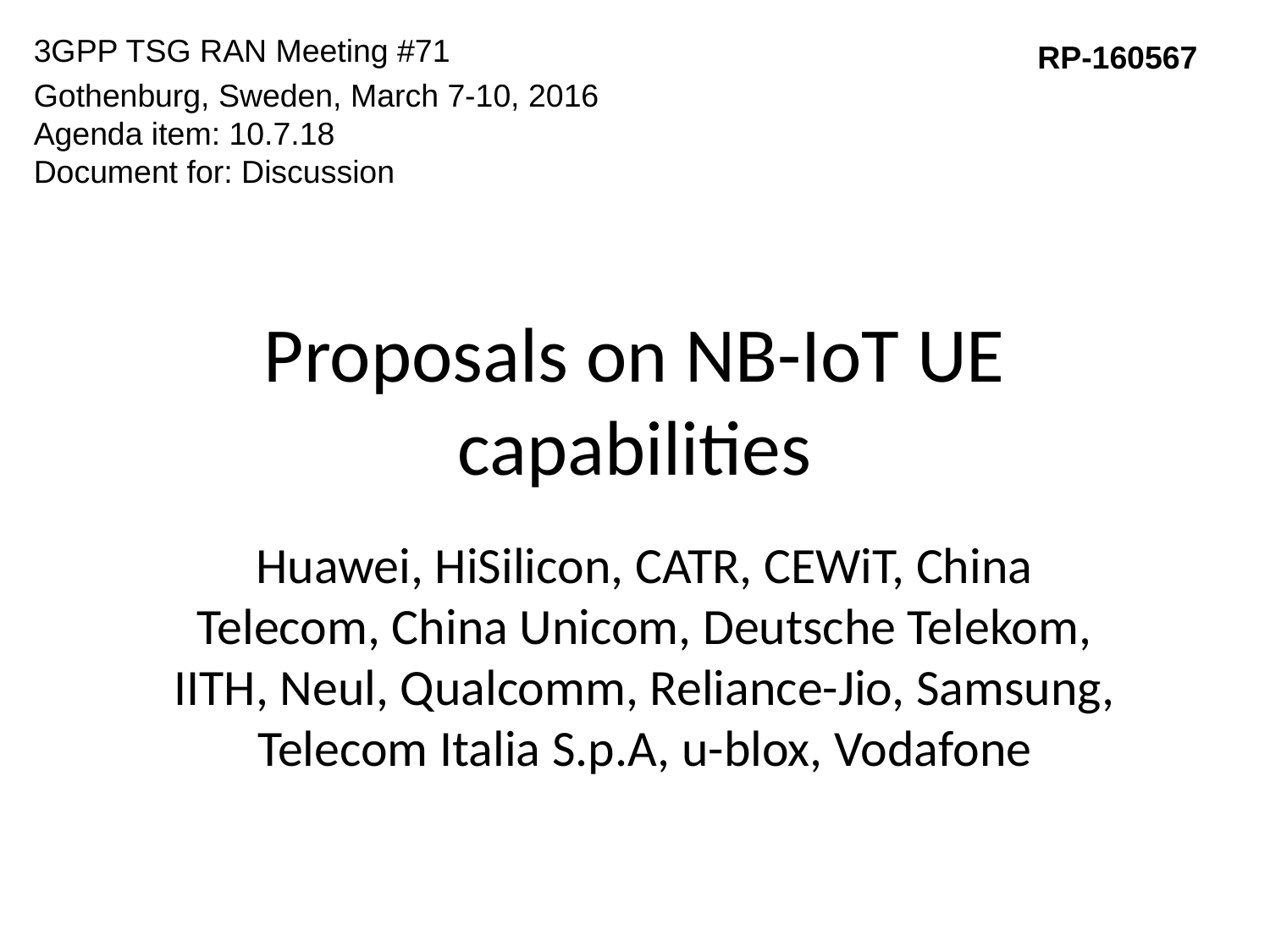

3GPP TSG RAN Meeting #71
Gothenburg, Sweden, March 7-10, 2016
Agenda item: 10.7.18
Document for: Discussion
RP-160567
# Proposals on NB-IoT UE capabilities
Huawei, HiSilicon, CATR, CEWiT, China Telecom, China Unicom, Deutsche Telekom, IITH, Neul, Qualcomm, Reliance-Jio, Samsung, Telecom Italia S.p.A, u-blox, Vodafone